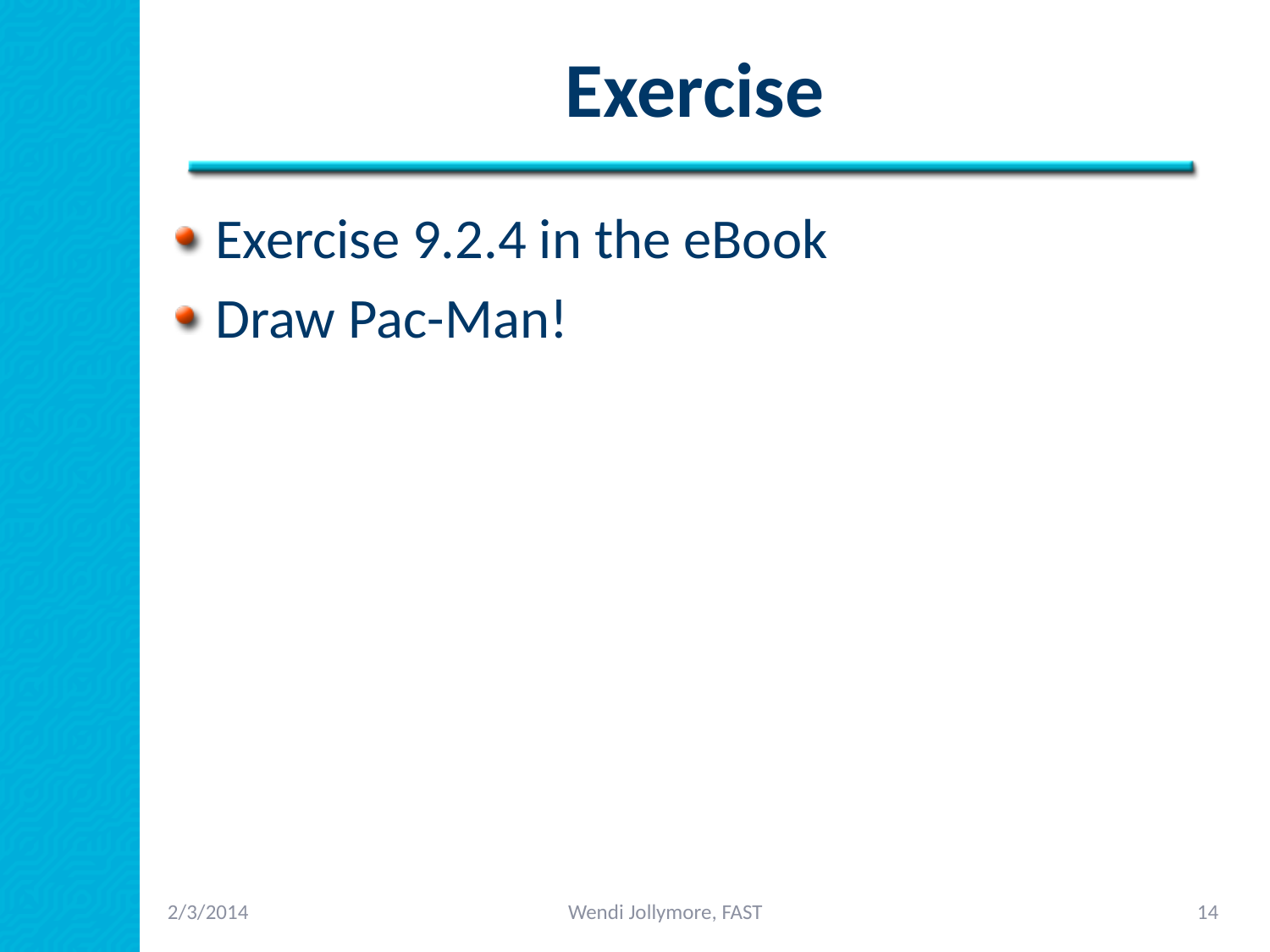

# Exercise
Exercise 9.2.4 in the eBook
Draw Pac-Man!
2/3/2014
Wendi Jollymore, FAST
14